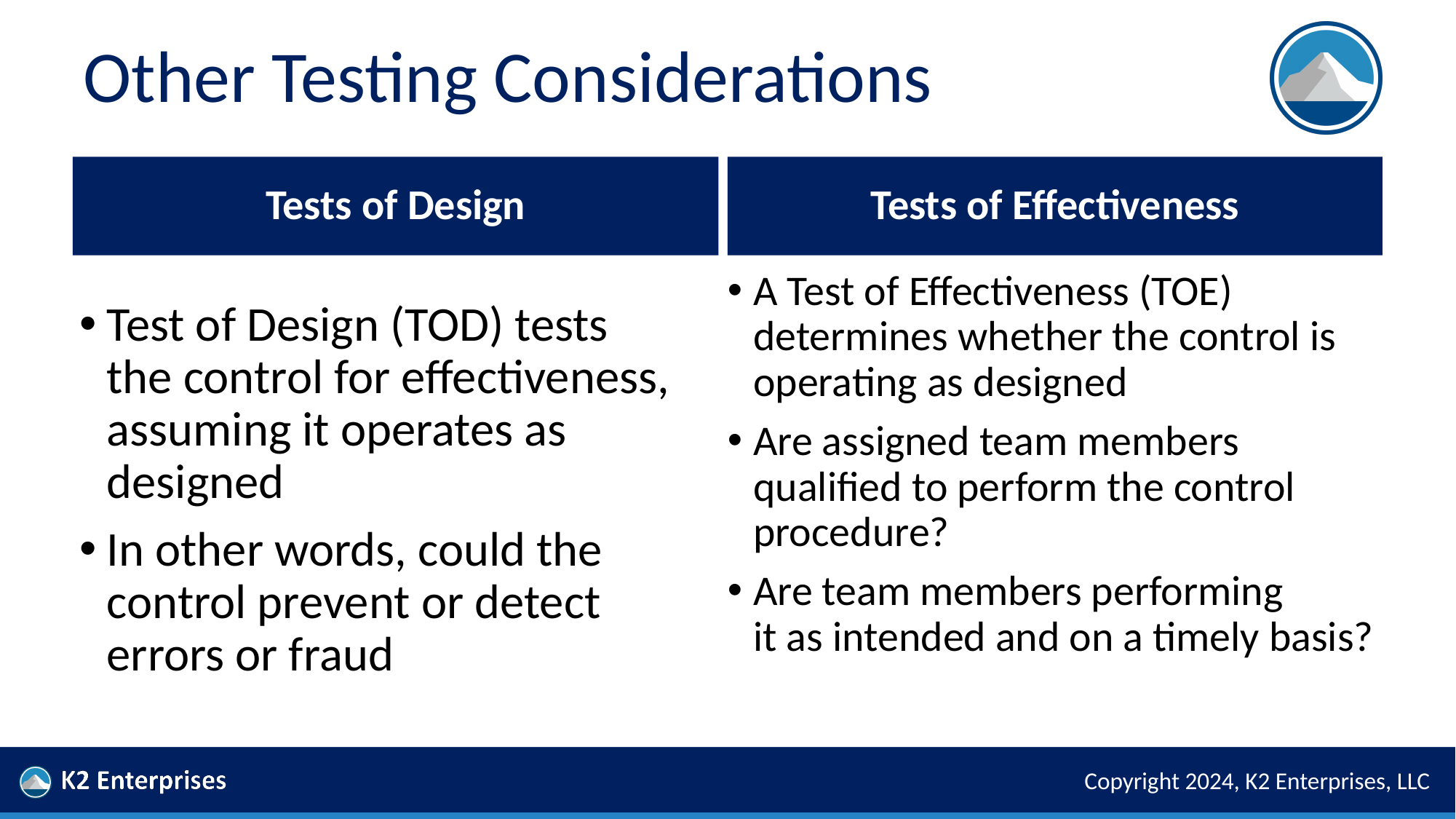

# Other Testing Considerations
Tests of Design
Tests of Effectiveness
A Test of Effectiveness (TOE) determines whether the control is operating as designed
Are assigned team members qualified to perform the control procedure?
Are team members performing
it as intended and on a timely basis?
Test of Design (TOD) tests
the control for effectiveness, assuming it operates as designed
In other words, could the control prevent or detect errors or fraud